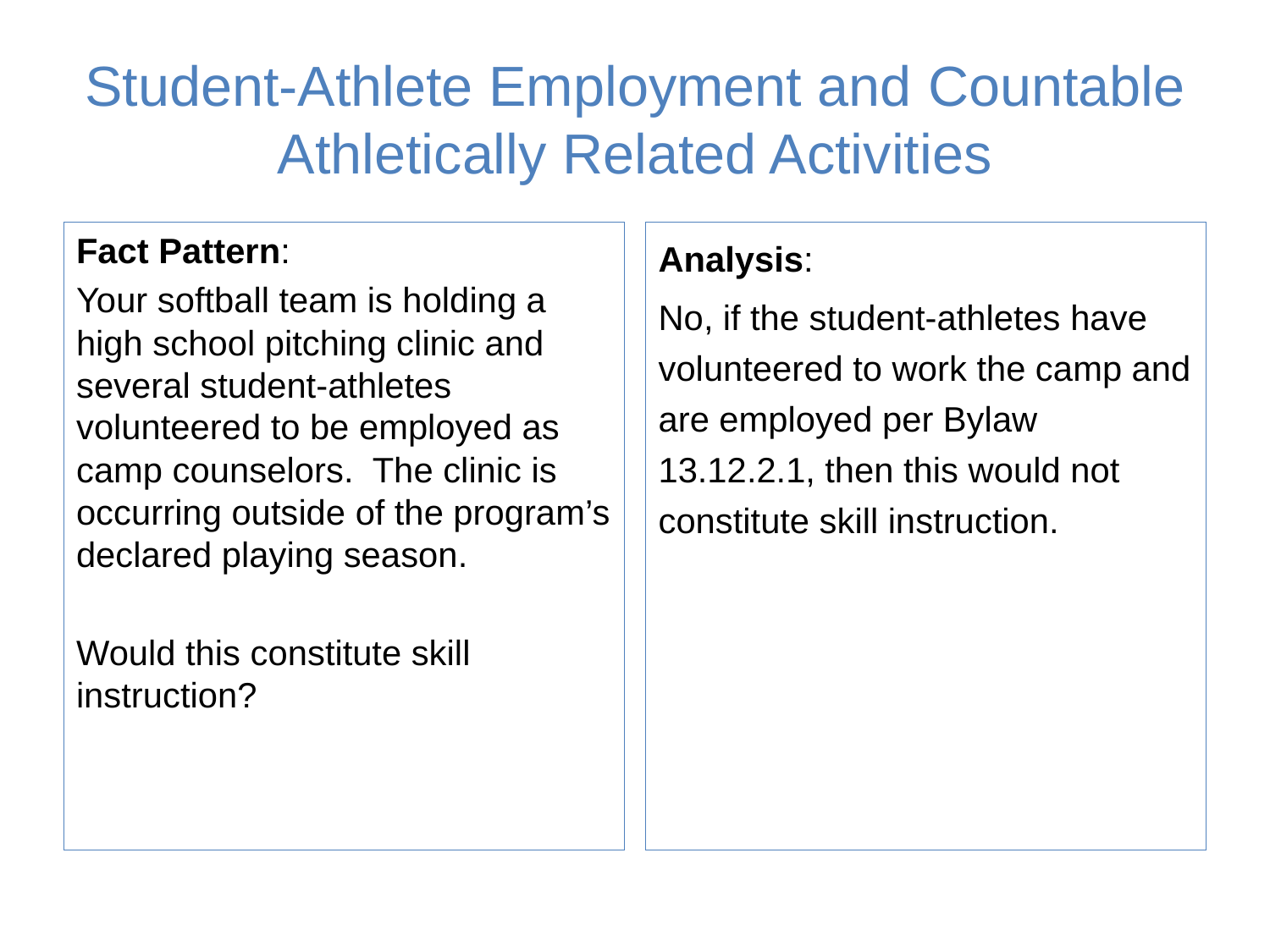

# Student-Athlete Employment and Countable Athletically Related Activities
Fact Pattern:
Your softball team is holding a high school pitching clinic and several student-athletes volunteered to be employed as camp counselors.  The clinic is occurring outside of the program’s declared playing season.

Would this constitute skill instruction?
Analysis:
No, if the student-athletes have volunteered to work the camp and are employed per Bylaw 13.12.2.1, then this would not constitute skill instruction.